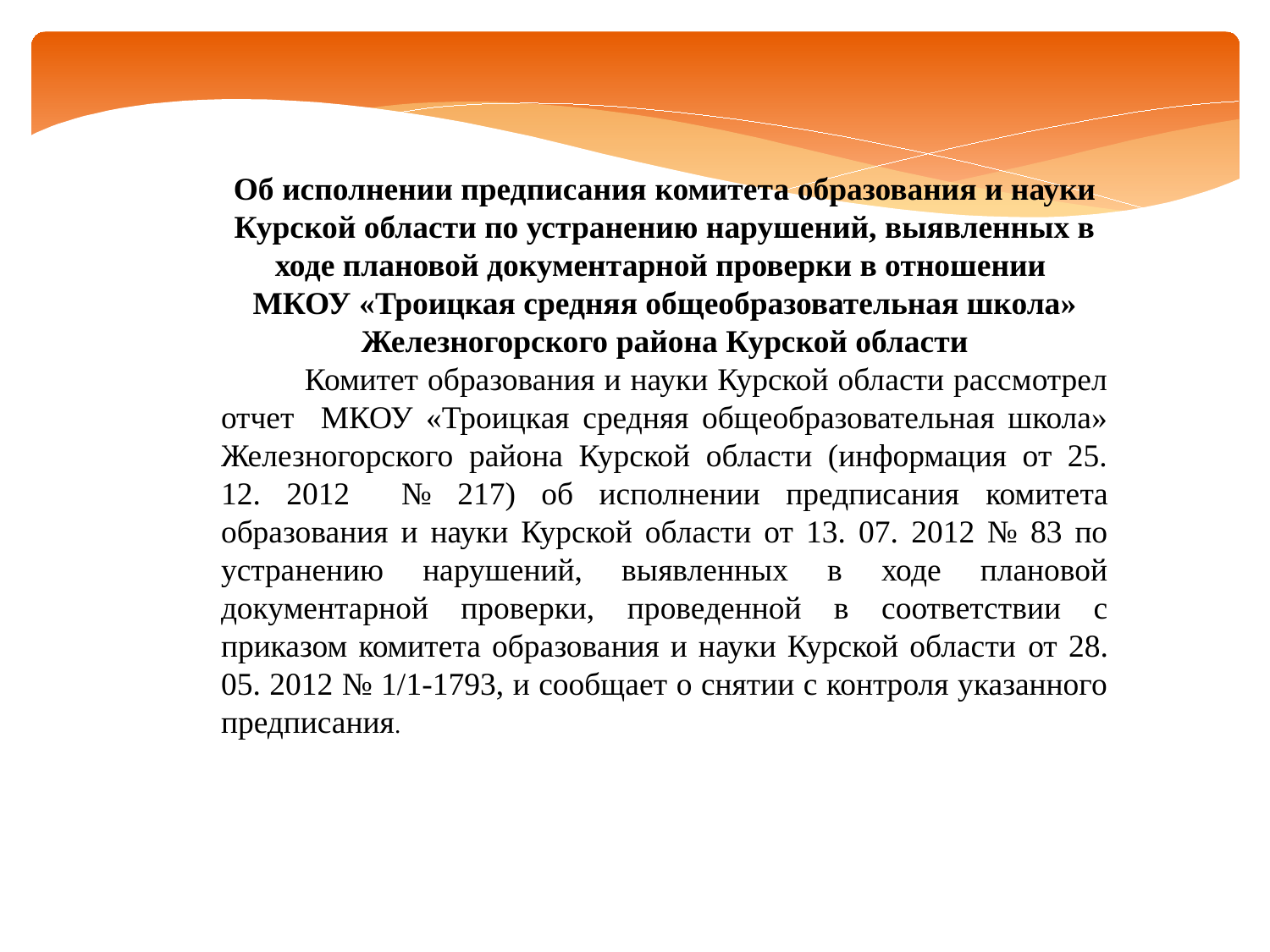

Об исполнении предписания комитета образования и науки Курской области по устранению нарушений, выявленных в ходе плановой документарной проверки в отношении
МКОУ «Троицкая средняя общеобразовательная школа» Железногорского района Курской области
         Комитет образования и науки Курской области рассмотрел отчет  МКОУ «Троицкая средняя общеобразовательная школа» Железногорского района Курской области (информация от 25. 12. 2012  № 217) об исполнении предписания комитета образования и науки Курской области от 13. 07. 2012 № 83 по устранению нарушений, выявленных в ходе плановой документарной проверки, проведенной в соответствии с приказом комитета образования и науки Курской области от 28. 05. 2012 № 1/1-1793, и сообщает о снятии с контроля указанного предписания.